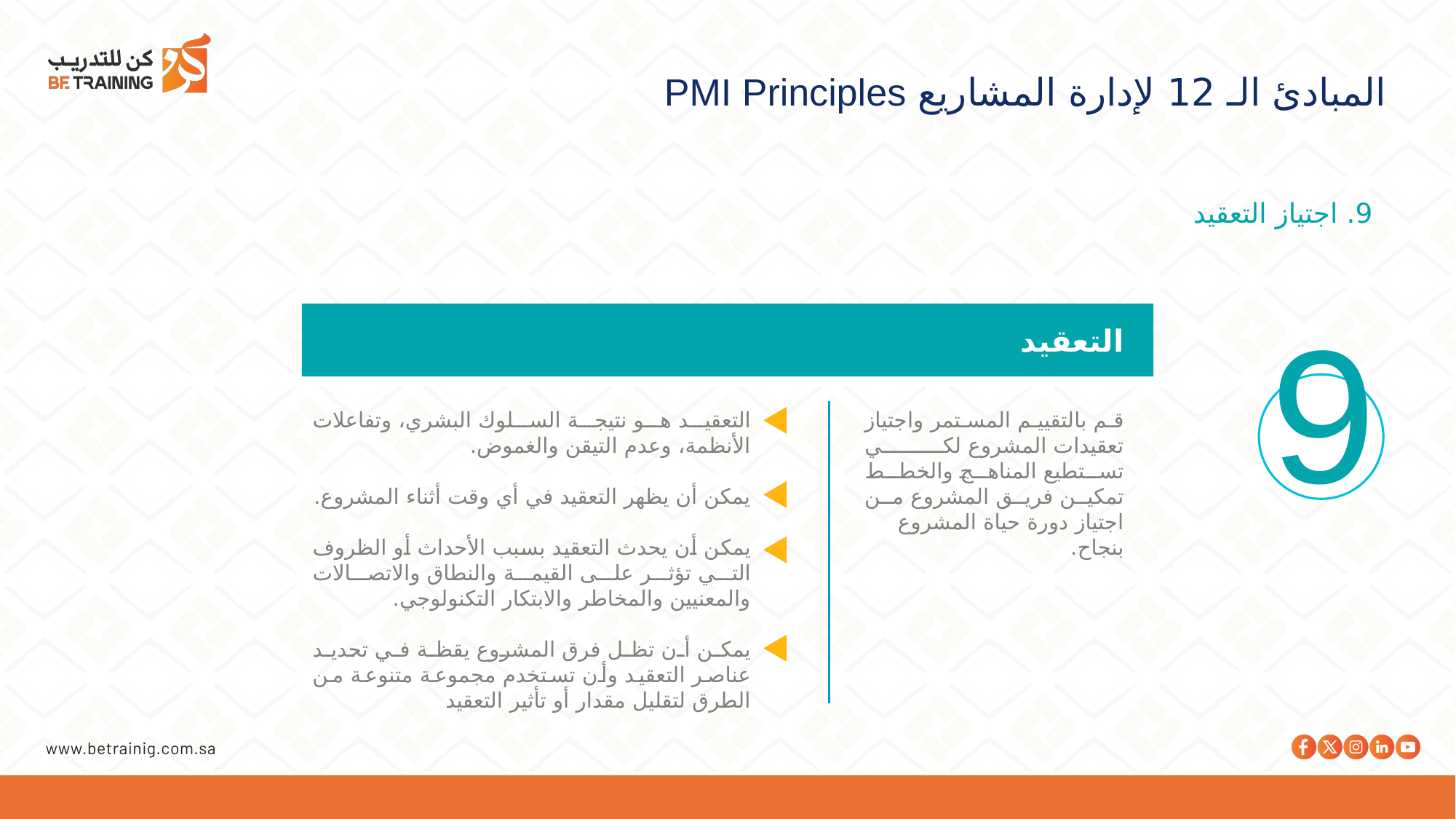

المبادئ الـ 12 لإدارة المشاريع PMI Principles
9. اجتياز التعقيد
9

التعقيد

التعقيد هو نتيجة السلوك البشري، وتفاعلات الأنظمة، وعدم التيقن والغموض.

يمكن أن يظهر التعقيد في أي وقت أثناء المشروع.

يمكن أن يحدث التعقيد بسبب الأحداث أو الظروف التي تؤثر على القيمة والنطاق والاتصالات والمعنيين والمخاطر والابتكار التكنولوجي.

يمكن أن تظل فرق المشروع يقظة في تحديد عناصر التعقيد وأن تستخدم مجموعة متنوعة من الطرق لتقليل مقدار أو تأثير التعقيد
قم بالتقييم المستمر واجتياز تعقيدات المشروع لكي تستطيع المناهج والخطط تمكين فريق المشروع من اجتياز دورة حياة المشروع بنجاح.